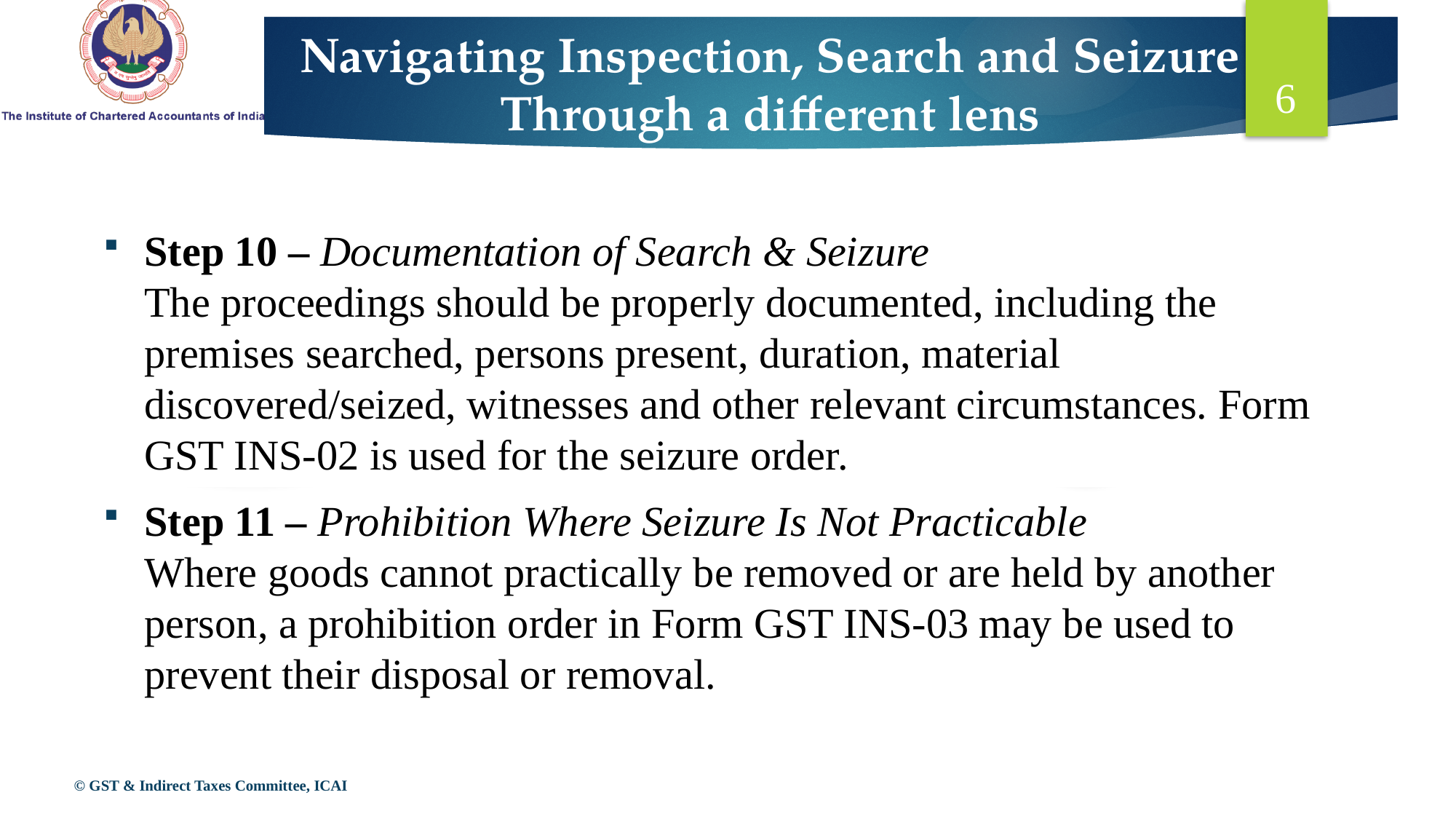

# Navigating Inspection, Search and Seizure Through a different lens
6
Step 10 – Documentation of Search & Seizure
The proceedings should be properly documented, including the premises searched, persons present, duration, material discovered/seized, witnesses and other relevant circumstances. Form GST INS-02 is used for the seizure order.
Step 11 – Prohibition Where Seizure Is Not Practicable
Where goods cannot practically be removed or are held by another person, a prohibition order in Form GST INS-03 may be used to prevent their disposal or removal.

© GST & Indirect Taxes Committee, ICAI